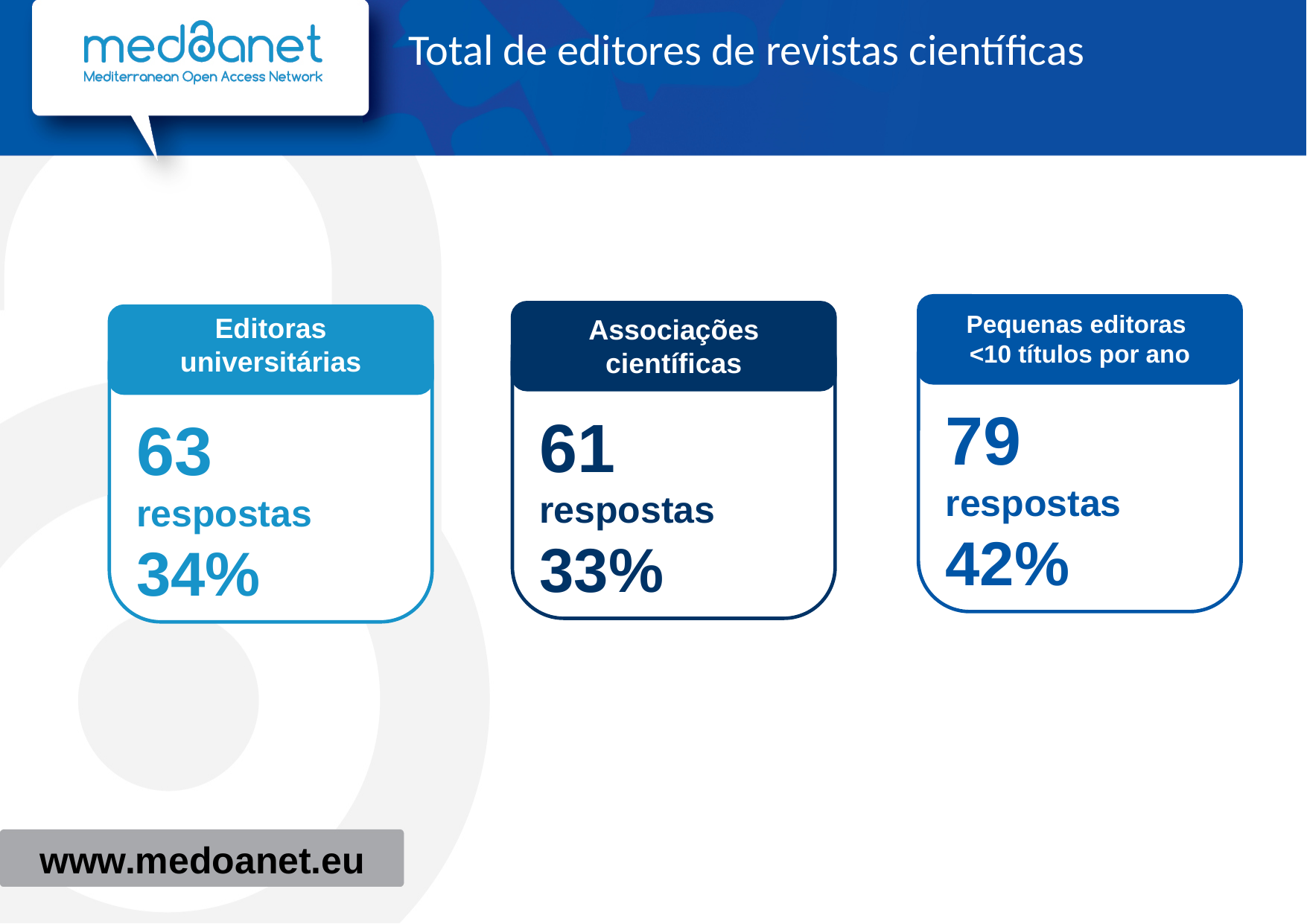

# Total de editores de revistas científicas

Pequenas editoras
<10 títulos por ano

Editoras universitárias

Associações científicas
79 respostas
42%
61
respostas
33%
63 respostas
34%
www.medoanet.eu